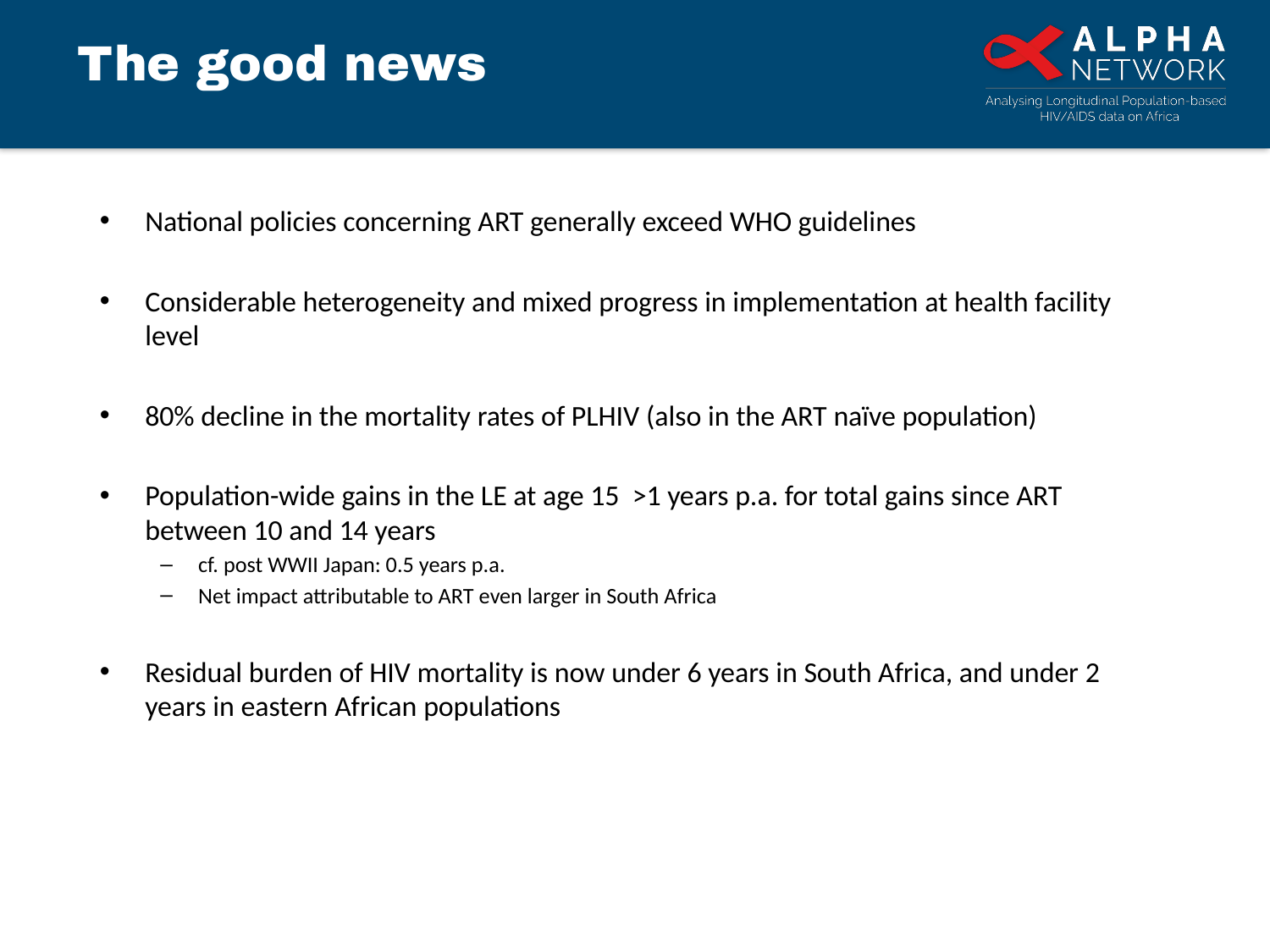

The good news
National policies concerning ART generally exceed WHO guidelines

Considerable heterogeneity and mixed progress in implementation at health facility level

80% decline in the mortality rates of PLHIV (also in the ART naïve population)

Population-wide gains in the LE at age 15  >1 years p.a. for total gains since ART between 10 and 14 years
cf. post WWII Japan: 0.5 years p.a.
Net impact attributable to ART even larger in South Africa

Residual burden of HIV mortality is now under 6 years in South Africa, and under 2 years in eastern African populations